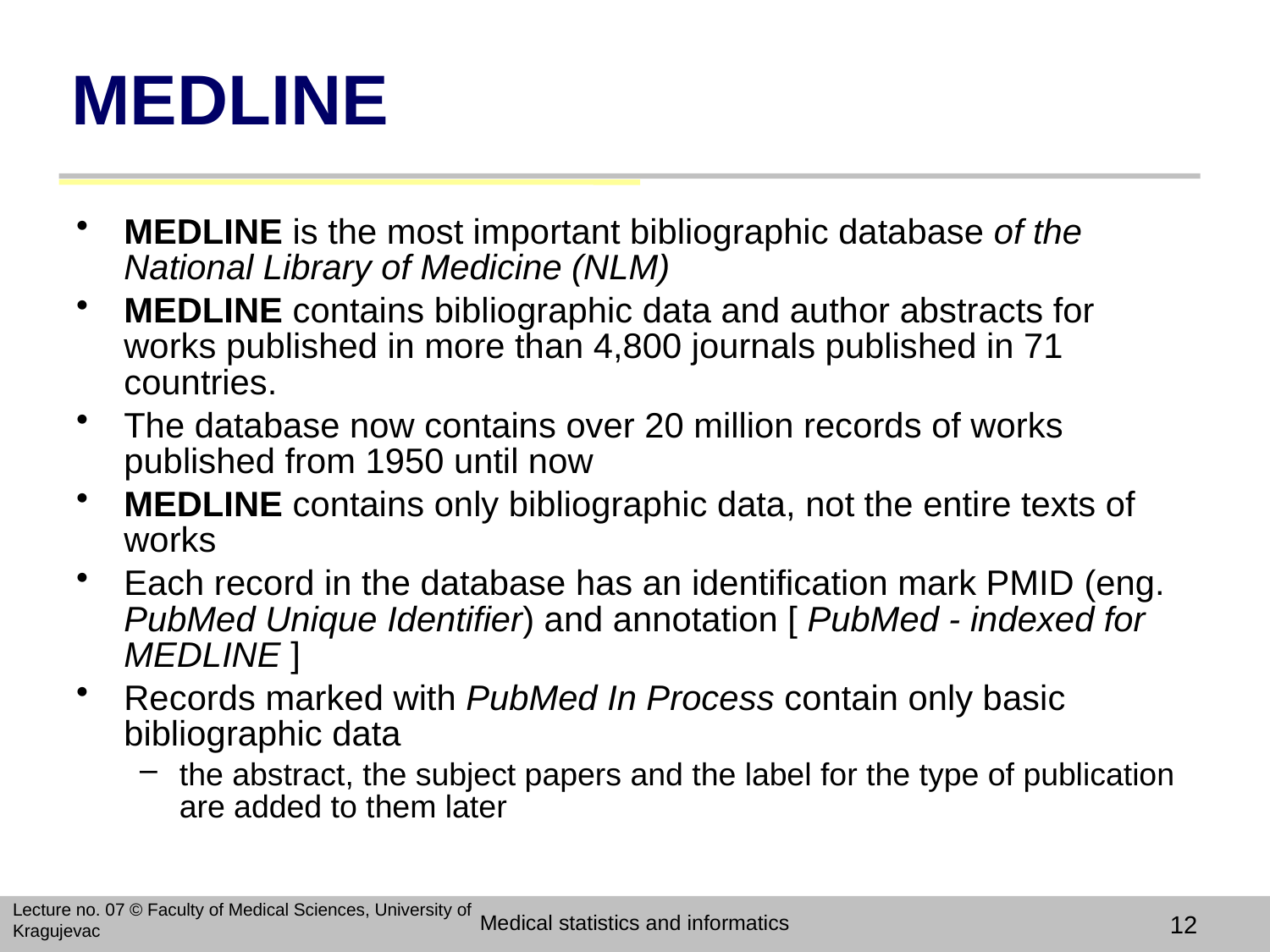

# MEDLINE
MEDLINE is the most important bibliographic database of the National Library of Medicine (NLM)
MEDLINE contains bibliographic data and author abstracts for works published in more than 4,800 journals published in 71 countries.
The database now contains over 20 million records of works published from 1950 until now
MEDLINE contains only bibliographic data, not the entire texts of works
Each record in the database has an identification mark PMID (eng. PubMed Unique Identifier) and annotation [ PubMed - indexed for MEDLINE ]
Records marked with PubMed In Process contain only basic bibliographic data
the abstract, the subject papers and the label for the type of publication are added to them later
Lecture no. 07 © Faculty of Medical Sciences, University of Kragujevac
Medical statistics and informatics
12